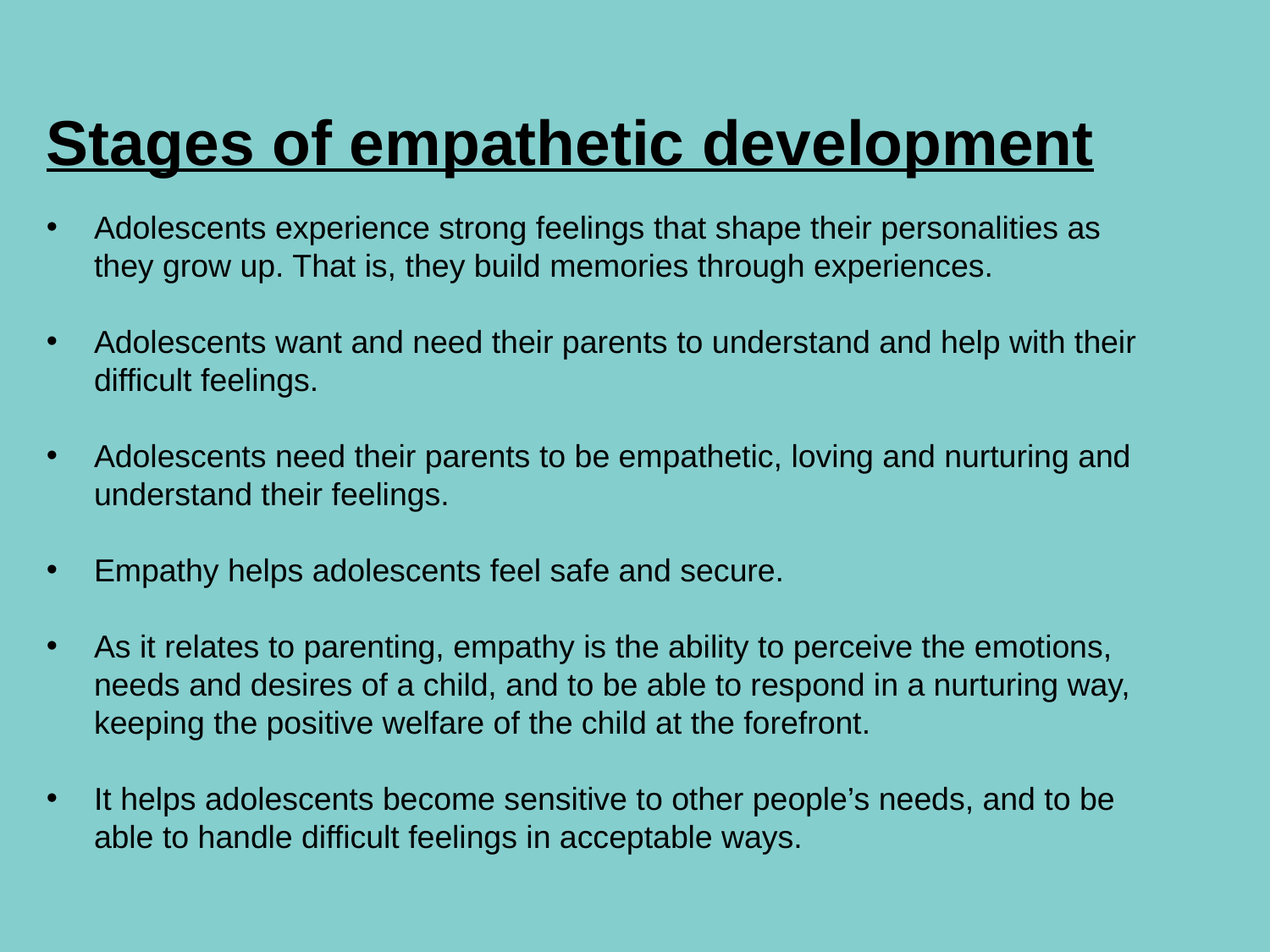

# Stages of empathetic development

Adolescents experience strong feelings that shape their personalities as they grow up. That is, they build memories through experiences.

Adolescents want and need their parents to understand and help with their difficult feelings.

Adolescents need their parents to be empathetic, loving and nurturing and understand their feelings.

Empathy helps adolescents feel safe and secure.

As it relates to parenting, empathy is the ability to perceive the emotions, needs and desires of a child, and to be able to respond in a nurturing way, keeping the positive welfare of the child at the forefront.

It helps adolescents become sensitive to other people’s needs, and to be able to handle difficult feelings in acceptable ways.